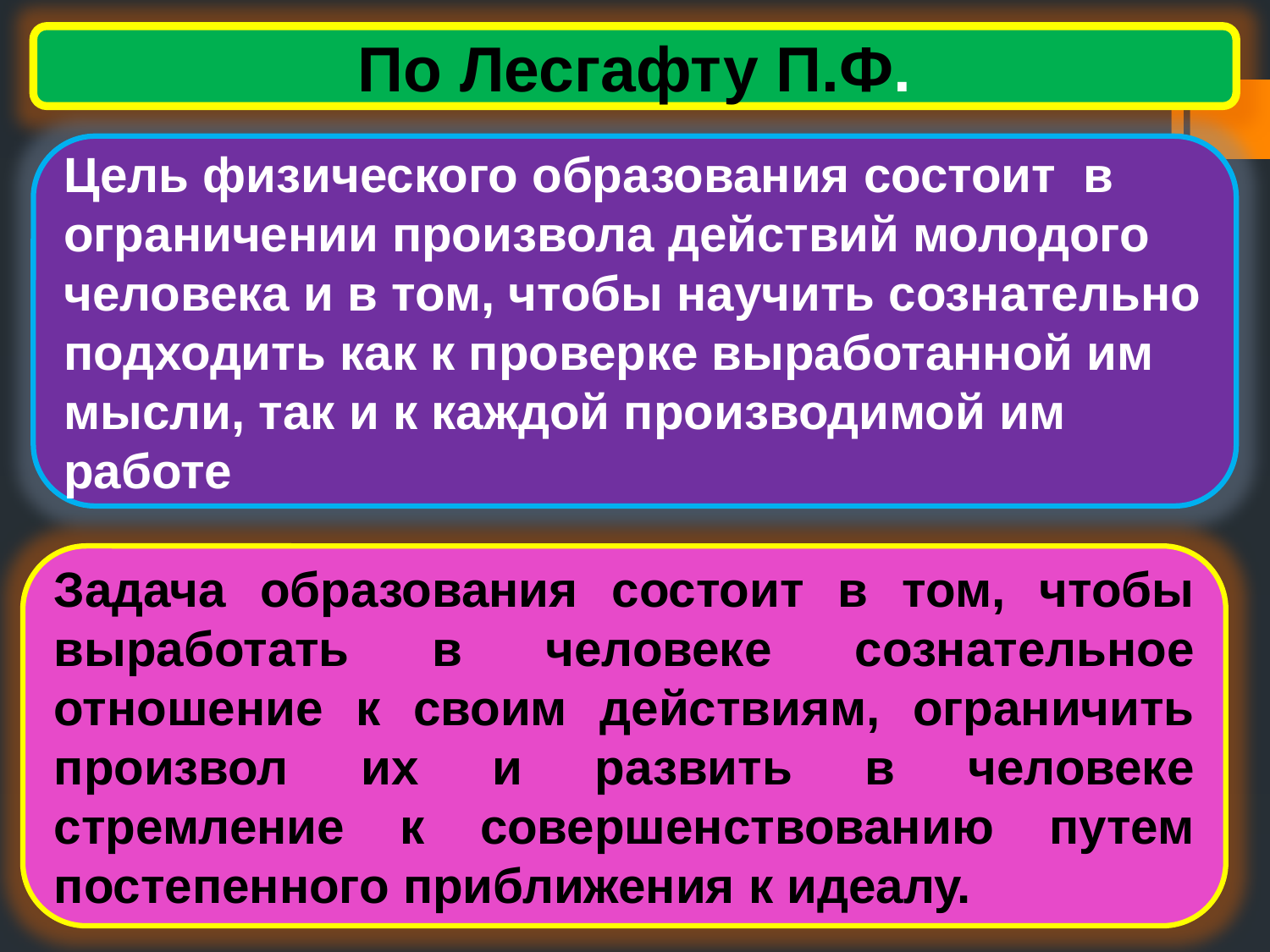

По Лесгафту П.Ф.
Цель физического образования состоит  в ограничении произвола действий молодого человека и в том, чтобы научить сознательно подходить как к проверке выработанной им мысли, так и к каждой производимой им работе
Задача образования состоит в том, чтобы выработать в человеке сознательное отношение к своим действиям, ограничить произвол их и развить в человеке стремление к совершенствованию путем постепенного приближения к идеалу.